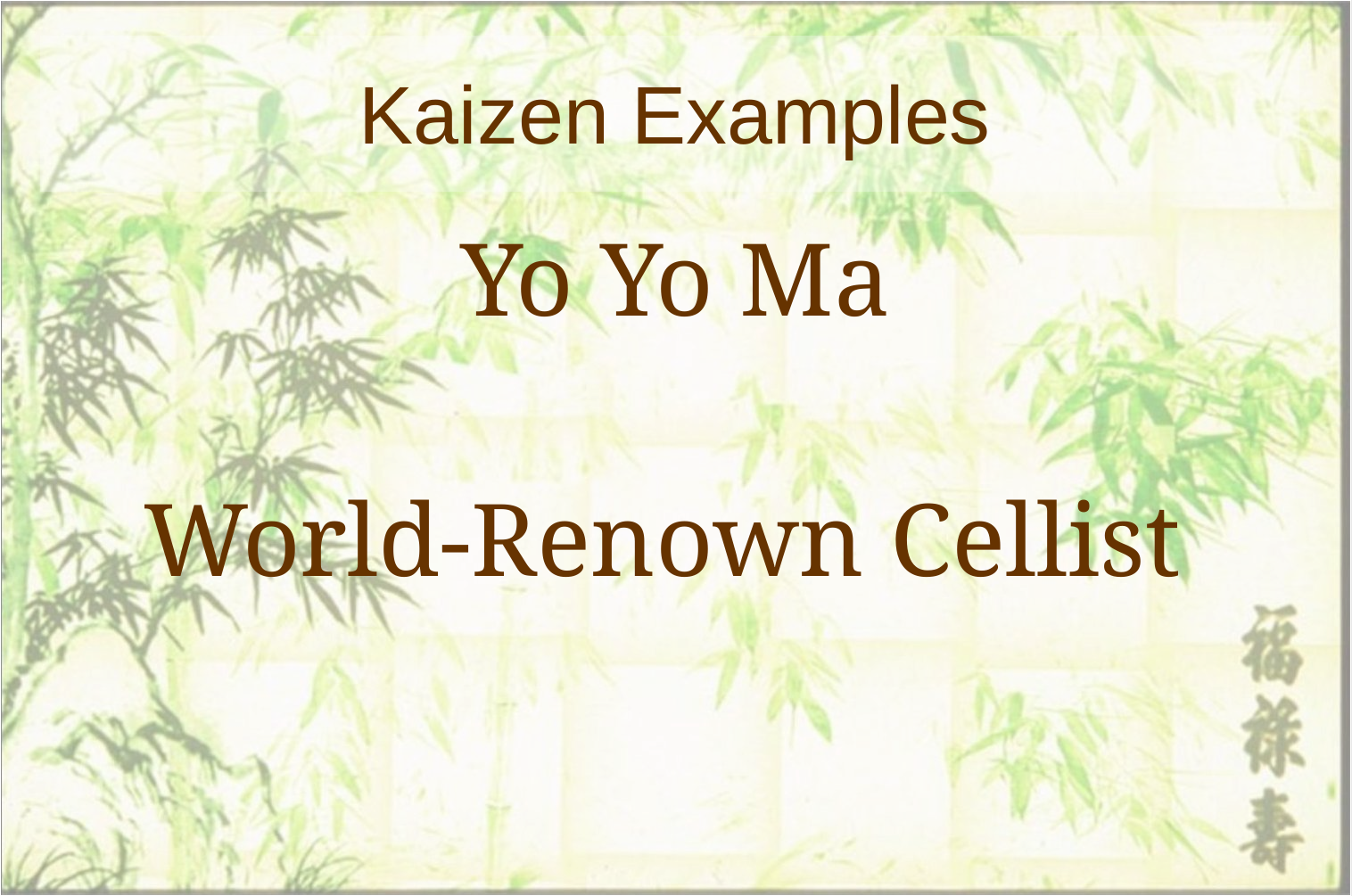

# Kaizen Examples
Yo Yo Ma
World-Renown Cellist